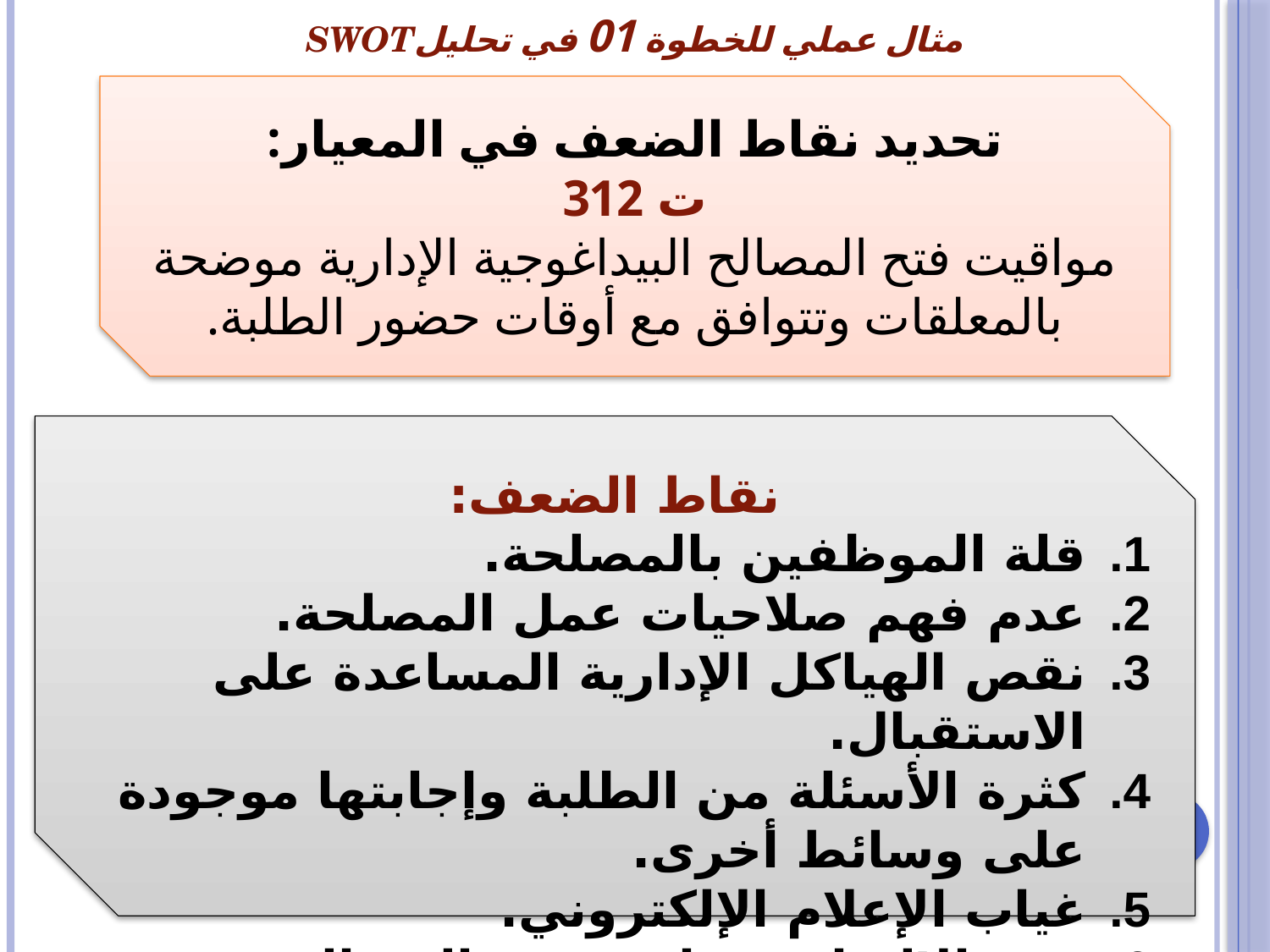

# مثال عملي للخطوة 01 في تحليلSWOT
تحديد نقاط الضعف في المعيار:
ت 312
مواقيت فتح المصالح البيداغوجية الإدارية موضحة بالمعلقات وتتوافق مع أوقات حضور الطلبة.
نقاط الضعف:

قلة الموظفين بالمصلحة.
عدم فهم صلاحيات عمل المصلحة.
نقص الهياكل الإدارية المساعدة على الاستقبال.
كثرة الأسئلة من الطلبة وإجابتها موجودة على وسائط أخرى.
غياب الإعلام الإلكتروني.
عدم الالتزام بمواعيد فتح المصالح.